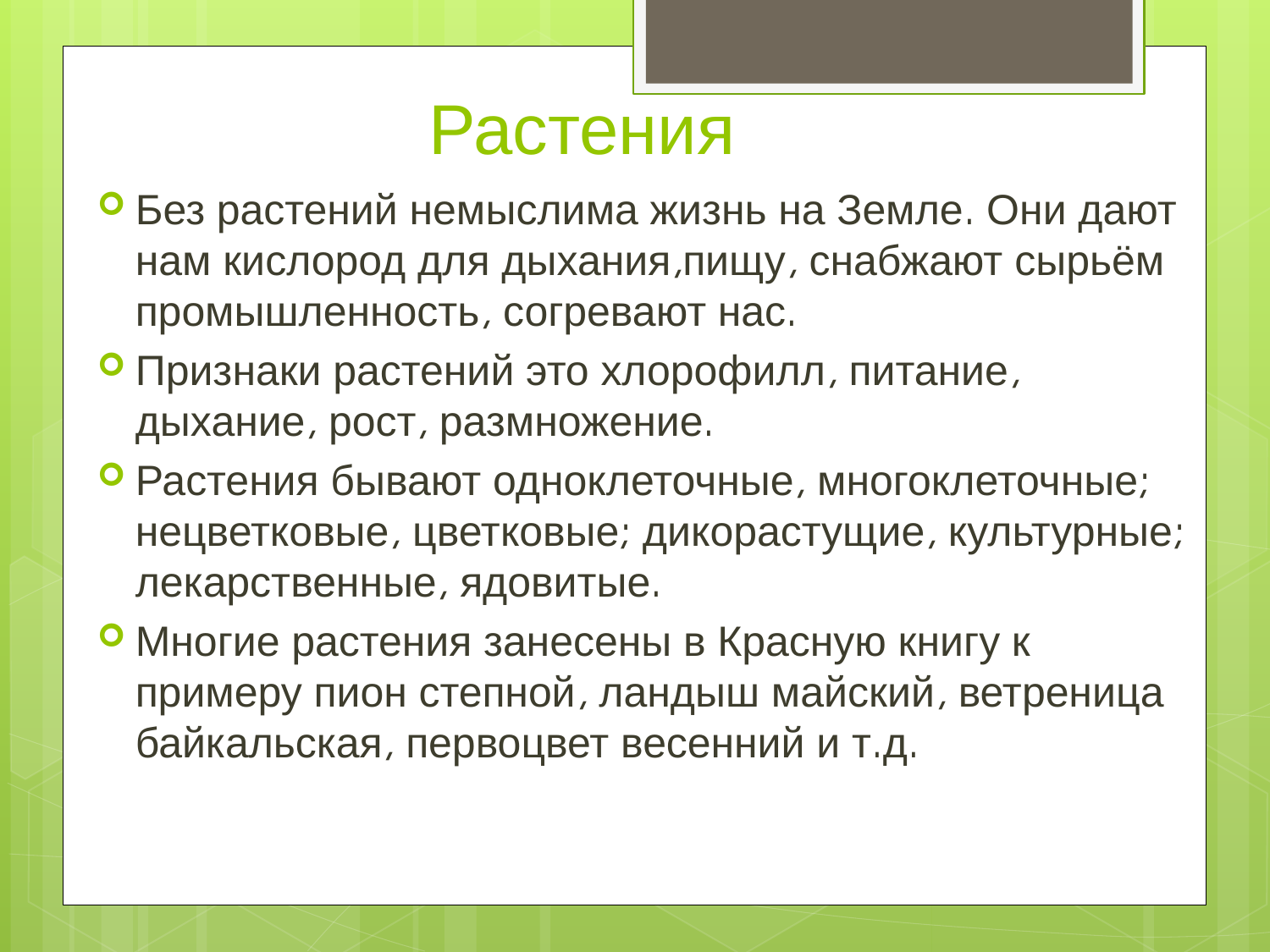

# Растения
Без растений немыслима жизнь на Земле. Они дают нам кислород для дыхания,пищу, снабжают сырьём промышленность, согревают нас.
Признаки растений это хлорофилл, питание, дыхание, рост, размножение.
Растения бывают одноклеточные, многоклеточные; нецветковые, цветковые; дикорастущие, культурные; лекарственные, ядовитые.
Многие растения занесены в Красную книгу к примеру пион степной, ландыш майский, ветреница байкальская, первоцвет весенний и т.д.